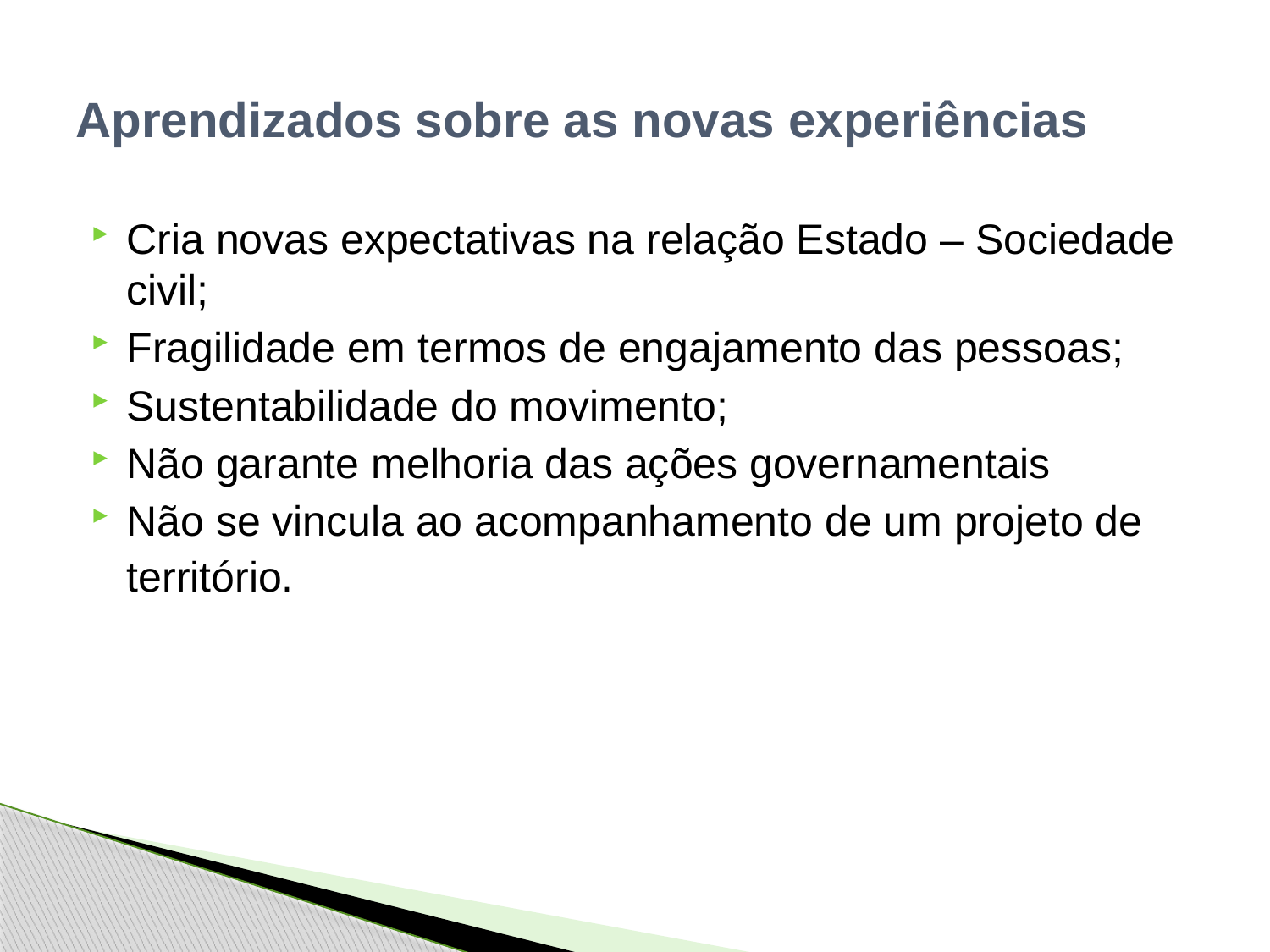

# Aprendizados sobre as novas experiências
Cria novas expectativas na relação Estado – Sociedade civil;
Fragilidade em termos de engajamento das pessoas;
Sustentabilidade do movimento;
Não garante melhoria das ações governamentais
Não se vincula ao acompanhamento de um projeto de território.